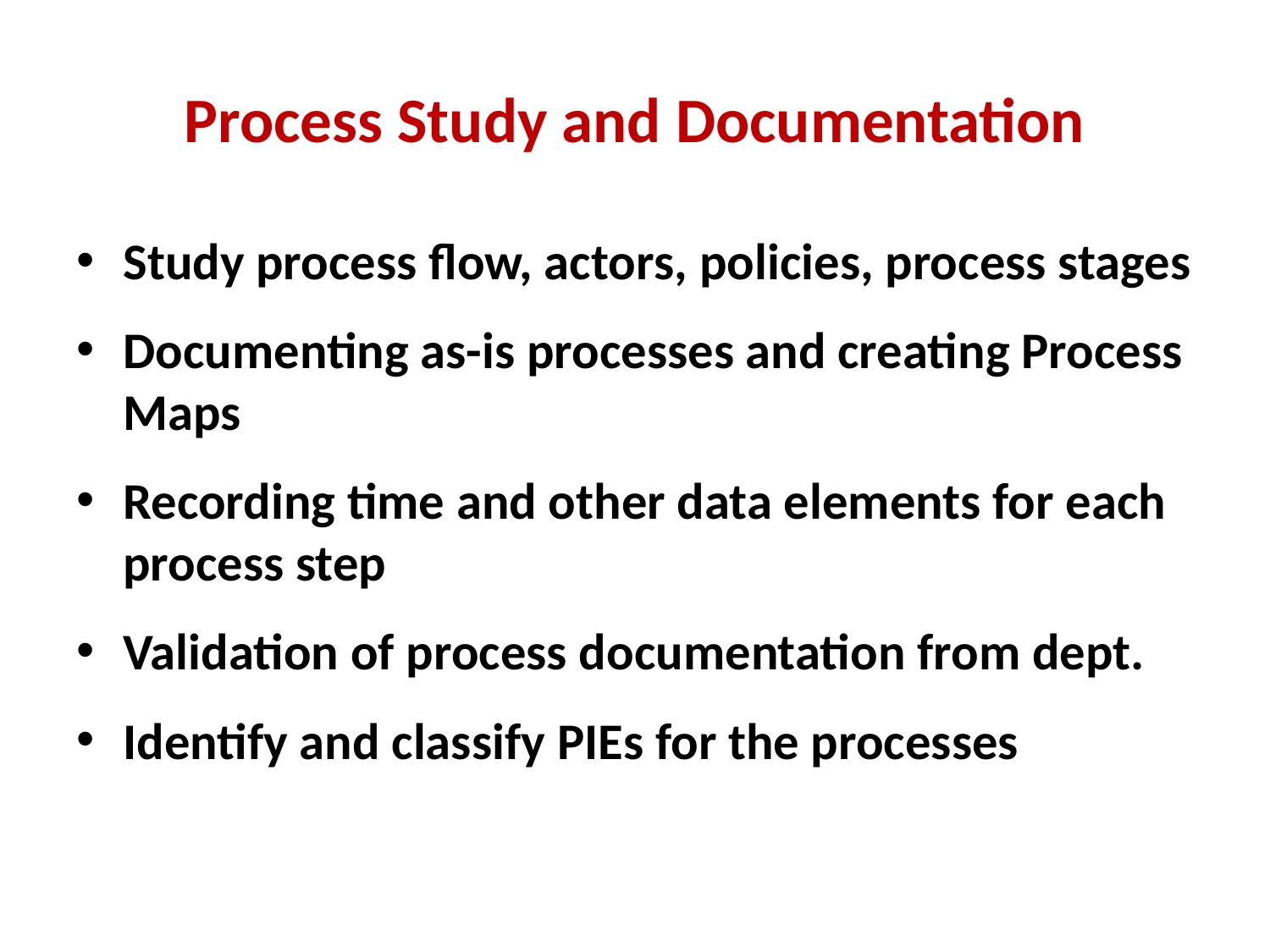

# Process Study and Documentation
Study process flow, actors, policies, process stages
Documenting as-is processes and creating Process Maps
Recording time and other data elements for each process step
Validation of process documentation from dept.
Identify and classify PIEs for the processes